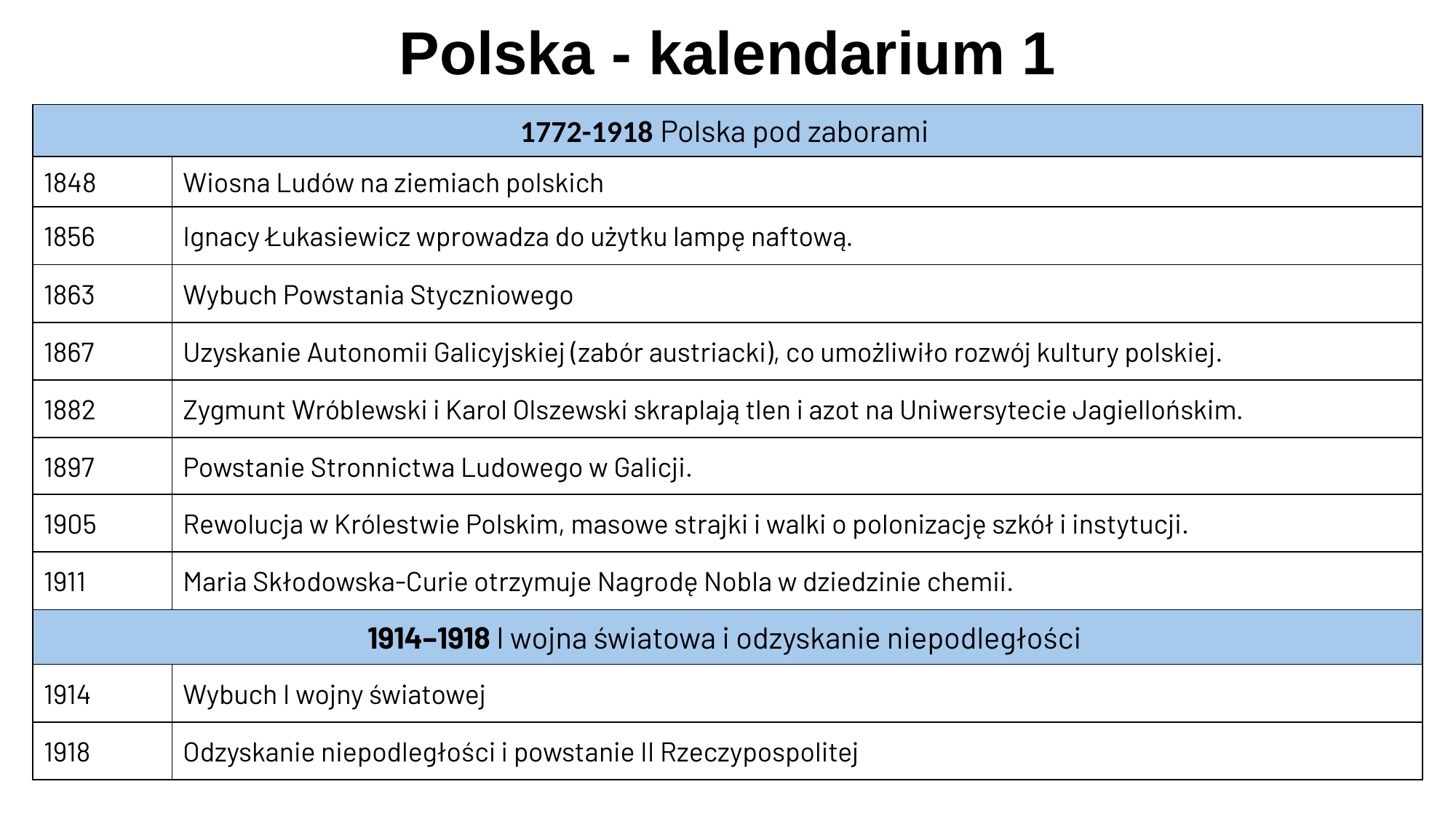

# Polska - kalendarium 1

| 1772-1918 Polska pod zaborami |  |
| --- | --- |
| 1848 | Wiosna Ludów na ziemiach polskich |
| 1856 | Ignacy Łukasiewicz wprowadza do użytku lampę naftową. |
| 1863 | Wybuch Powstania Styczniowego |
| 1867 | Uzyskanie Autonomii Galicyjskiej (zabór austriacki), co umożliwiło rozwój kultury polskiej. |
| 1882 | Zygmunt Wróblewski i Karol Olszewski skraplają tlen i azot na Uniwersytecie Jagiellońskim. |
| 1897 | Powstanie Stronnictwa Ludowego w Galicji. |
| 1905 | Rewolucja w Królestwie Polskim, masowe strajki i walki o polonizację szkół i instytucji. |
| 1911 | Maria Skłodowska-Curie otrzymuje Nagrodę Nobla w dziedzinie chemii. |
| 1914–1918 I wojna światowa i odzyskanie niepodległości |  |
| 1914 | Wybuch I wojny światowej |
| 1918 | Odzyskanie niepodległości i powstanie II Rzeczypospolitej |